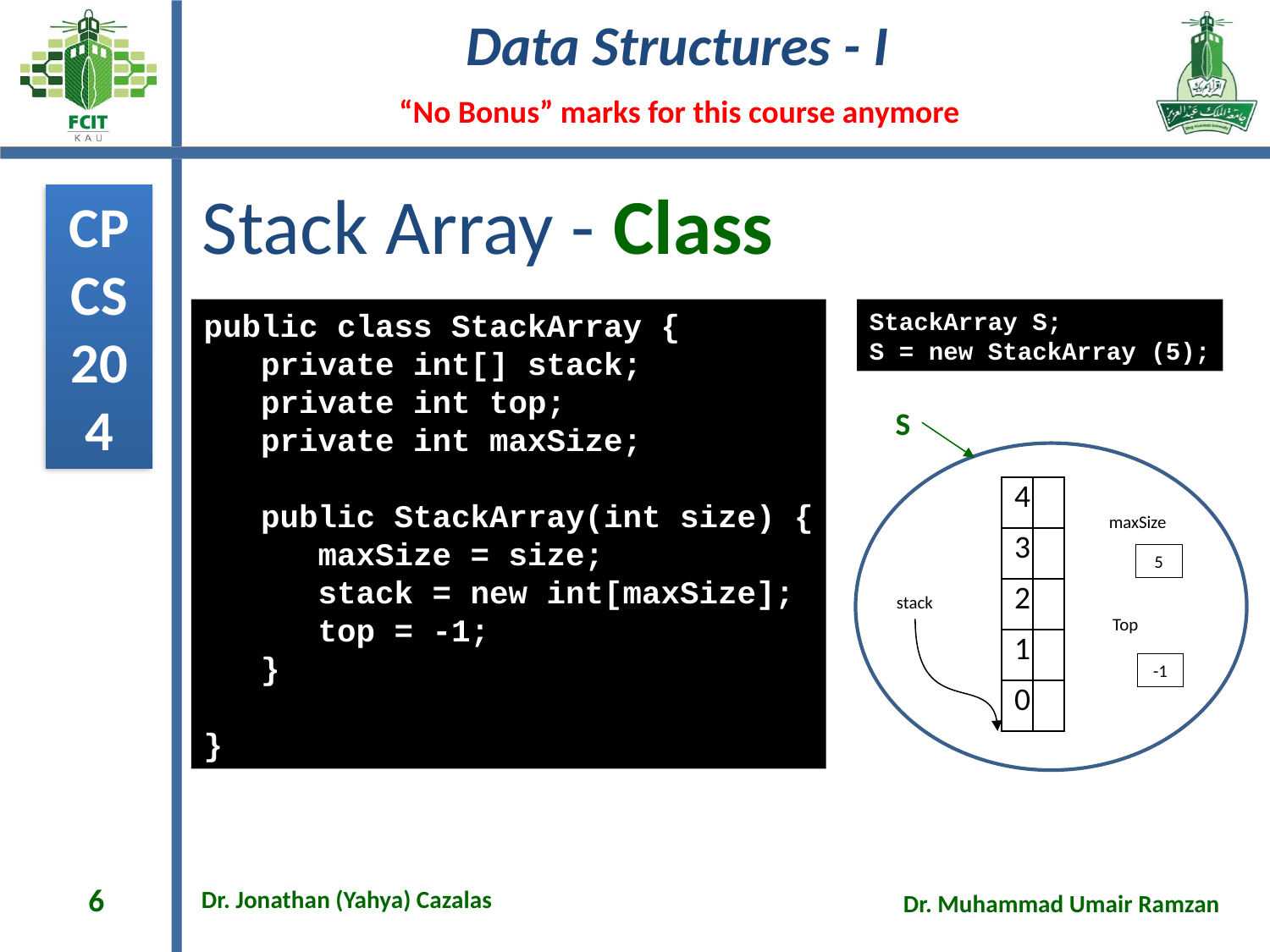

# Stack Array - Class
public class StackArray {
   private int[] stack;
   private int top;
   private int maxSize;

   public StackArray(int size) {
      maxSize = size;
      stack = new int[maxSize];
      top = -1;
   }

}
StackArray S;
S = new StackArray (5);
S

| 4 |  |
| --- | --- |
| 3 |  |
| 2 |  |
| 1 |  |
| 0 |  |
maxSize
5
stack
Top
-1
6